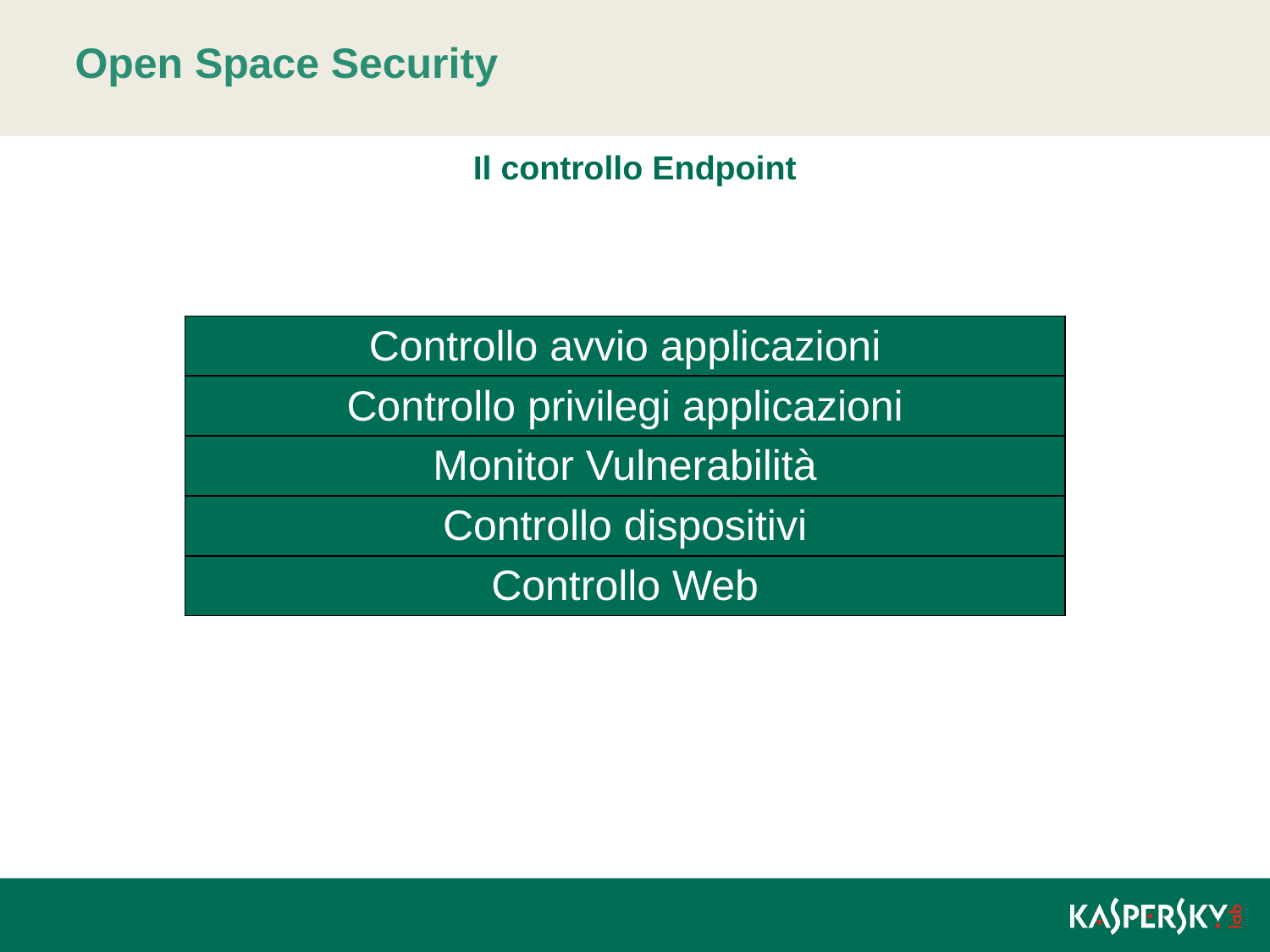

Open Space Security
# Il controllo Endpoint
| Controllo avvio applicazioni |
| --- |
| Controllo privilegi applicazioni |
| Monitor Vulnerabilità |
| Controllo dispositivi |
| Controllo Web |